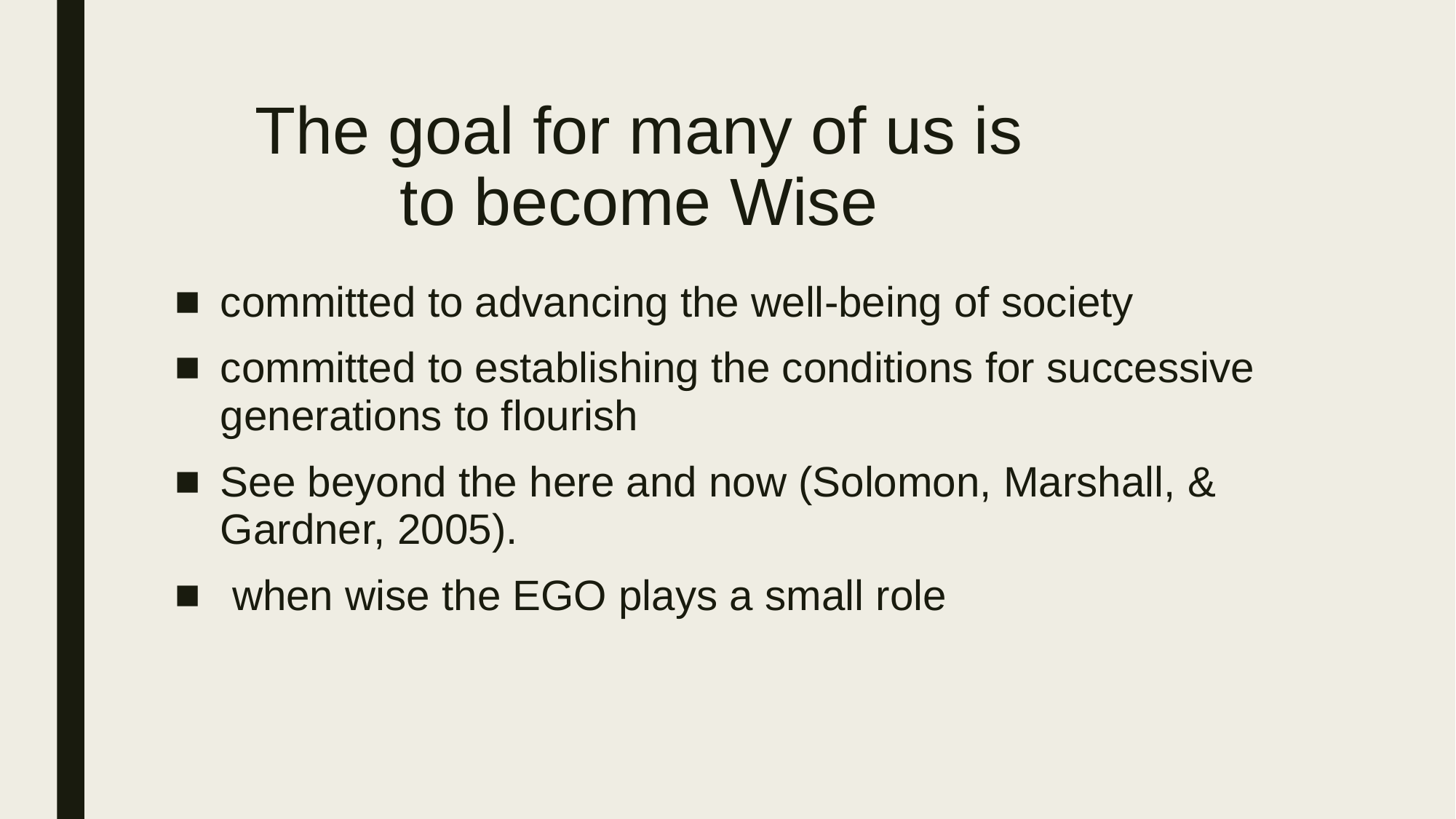

# The goal for many of us is to become Wise
committed to advancing the well-being of society
committed to establishing the conditions for successive generations to flourish
See beyond the here and now (Solomon, Marshall, & Gardner, 2005).
 when wise the EGO plays a small role